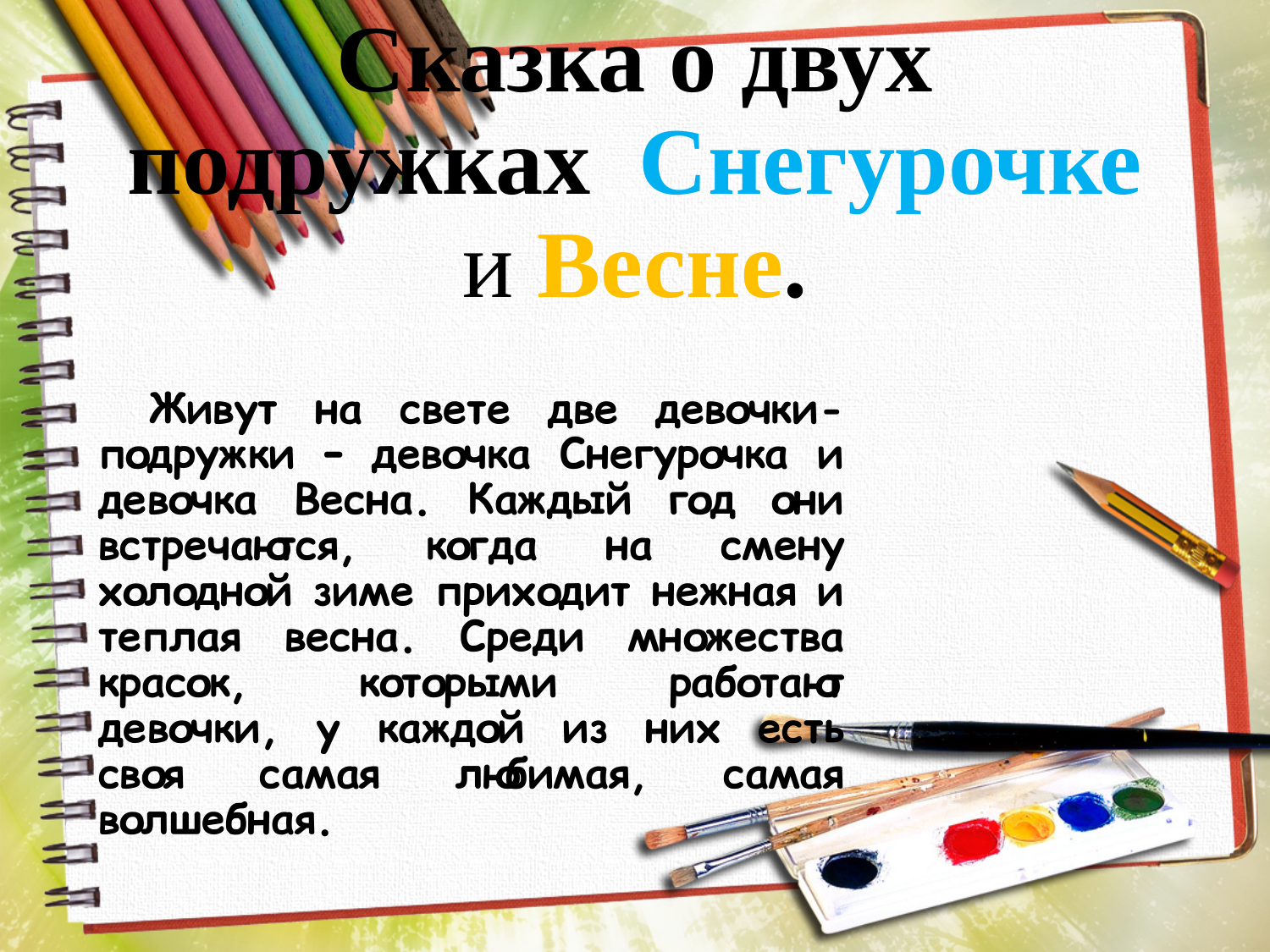

# Сказка о двух подружках  Снегурочке и Весне.
  Живут на свете две девочки-подружки – девочка Снегурочка и девочка Весна. Каждый год они встречаются, когда на смену холодной зиме приходит нежная и теплая весна. Среди множества красок, которыми работают девочки, у каждой из них есть своя самая любимая, самая волшебная.